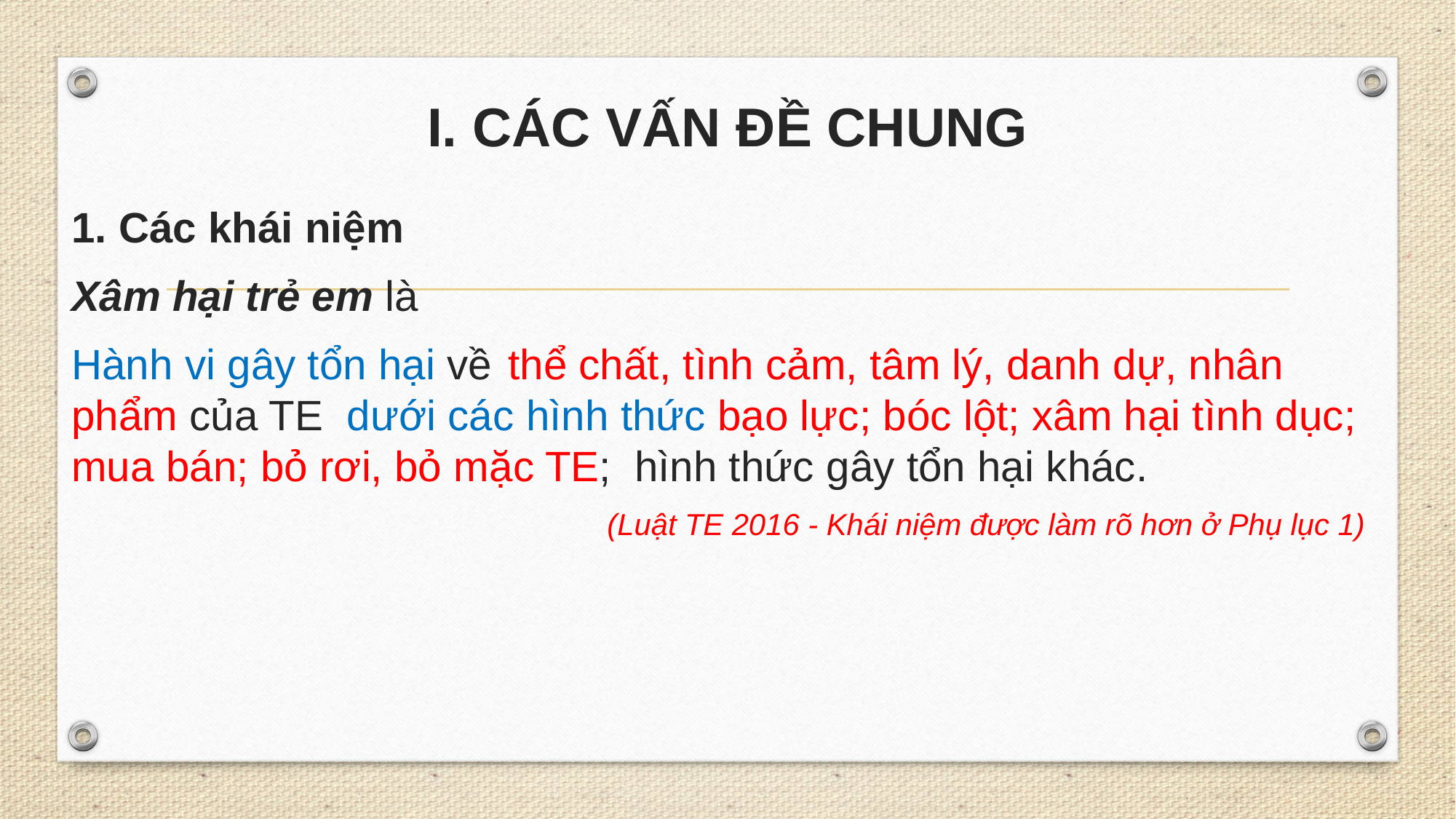

# I. CÁC VẤN ĐỀ CHUNG
1. Các khái niệm
Xâm hại trẻ em là
Hành vi gây tổn hại về 	thể chất, tình cảm, tâm lý, danh dự, nhân phẩm của TE  dưới các hình thức bạo lực; bóc lột; xâm hại tình dục; mua bán; bỏ rơi, bỏ mặc TE;  hình thức gây tổn hại khác.
                                                                (Luật TE 2016 - Khái niệm được làm rõ hơn ở Phụ lục 1)